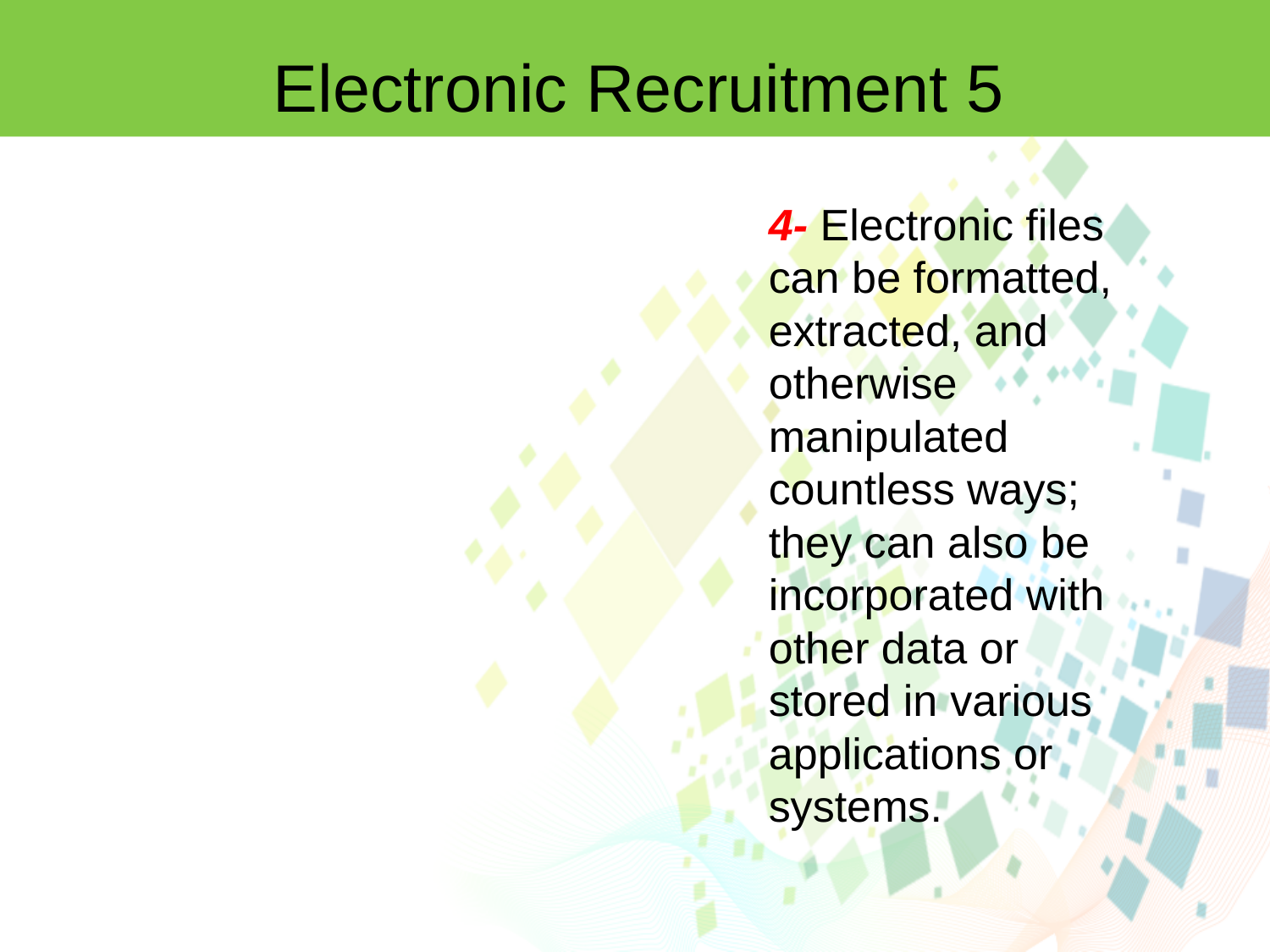

Electronic Recruitment 5
4- Electronic files can be formatted, extracted, and otherwise manipulated
countless ways; they can also be incorporated with other data or stored in various applications or systems.